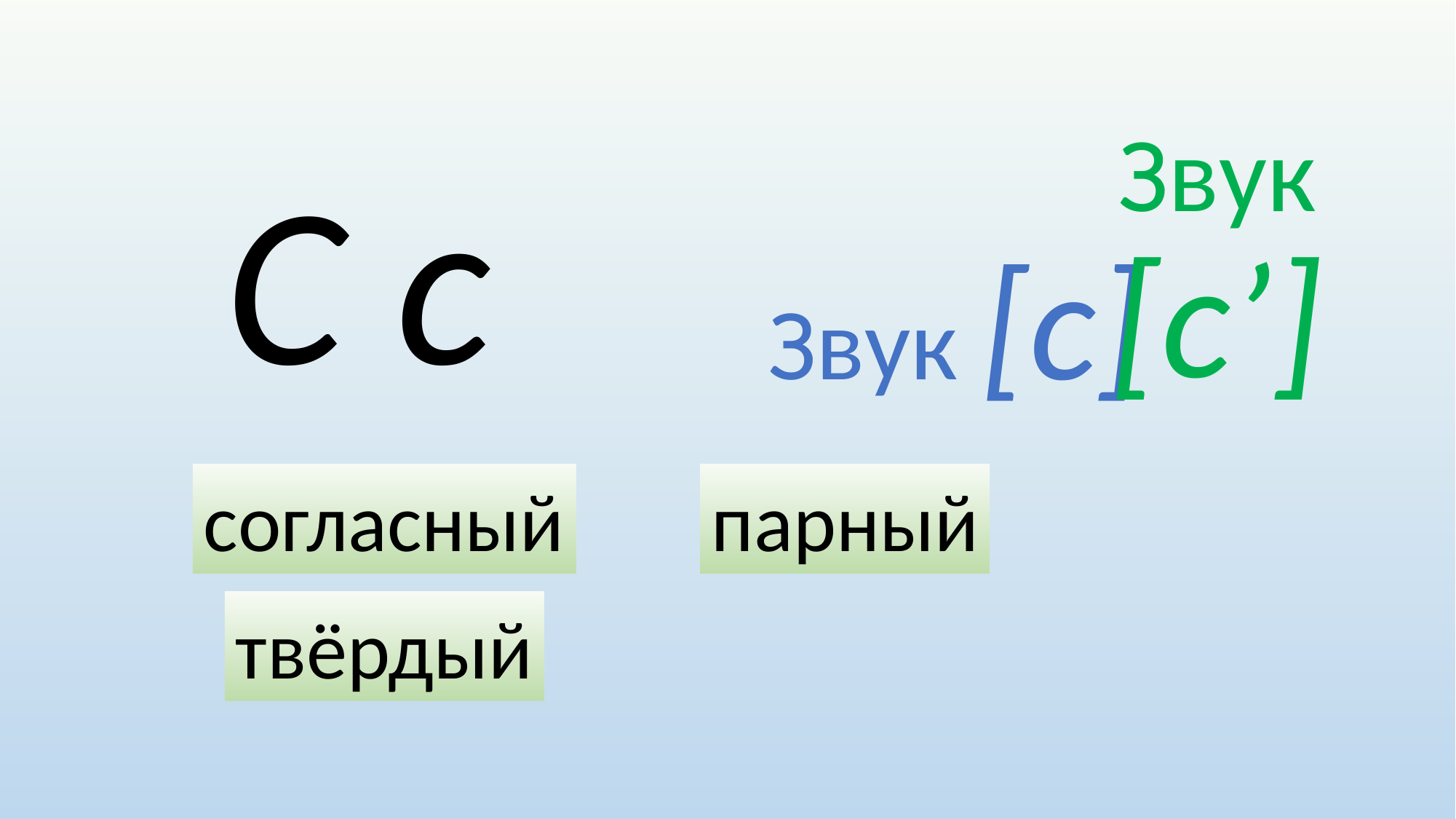

Звук [с’]
# С с
Звук [с]
согласный
парный
твёрдый